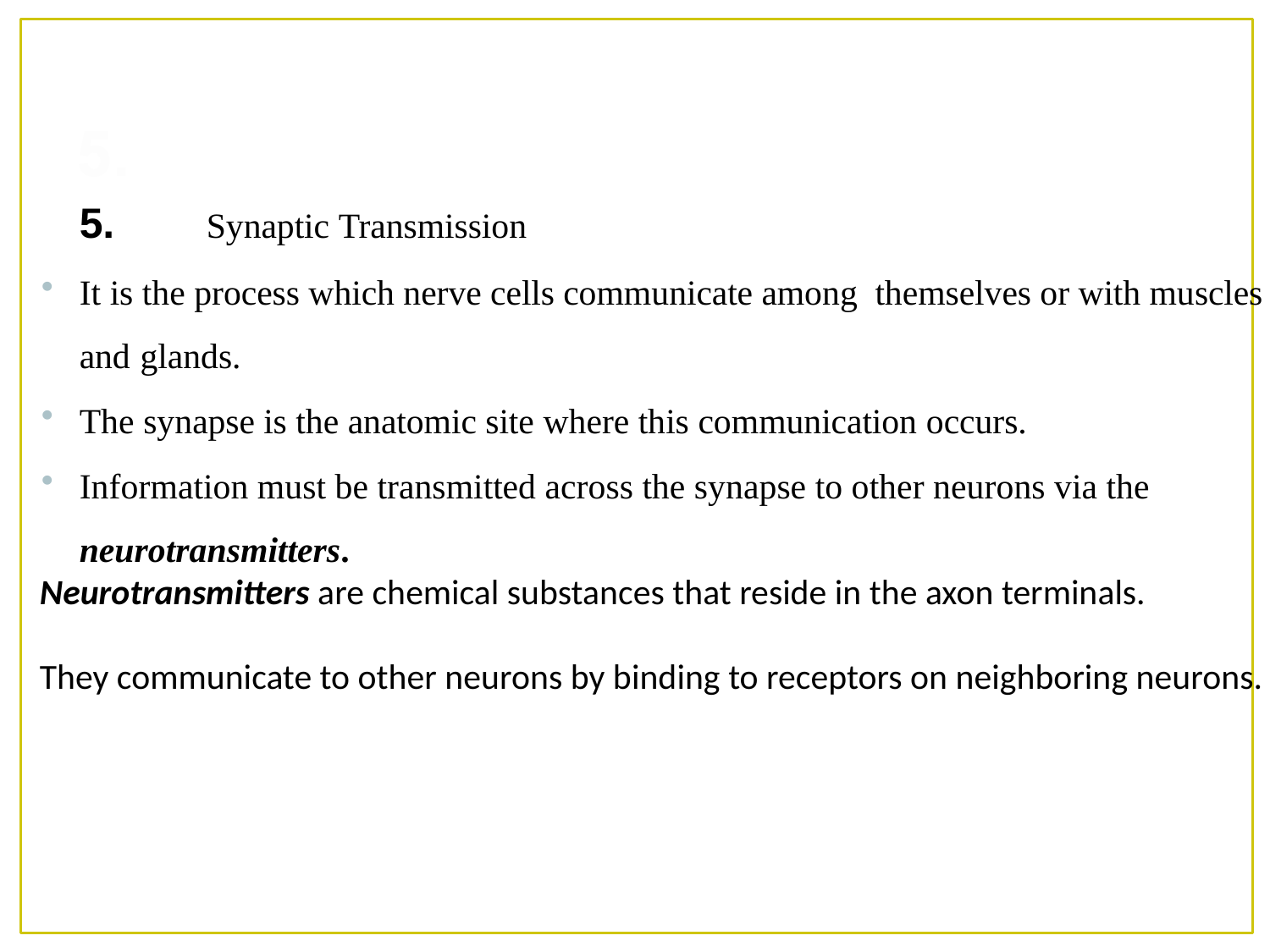

5.	Synaptic Transmission
It is the process which nerve cells communicate among  themselves or with muscles and glands.
The synapse is the anatomic site where this communication occurs.
Information must be transmitted across the synapse to other neurons via the neurotransmitters.
Neurotransmitters are chemical substances that reside in the axon terminals.

They communicate to other neurons by binding to receptors on neighboring neurons.